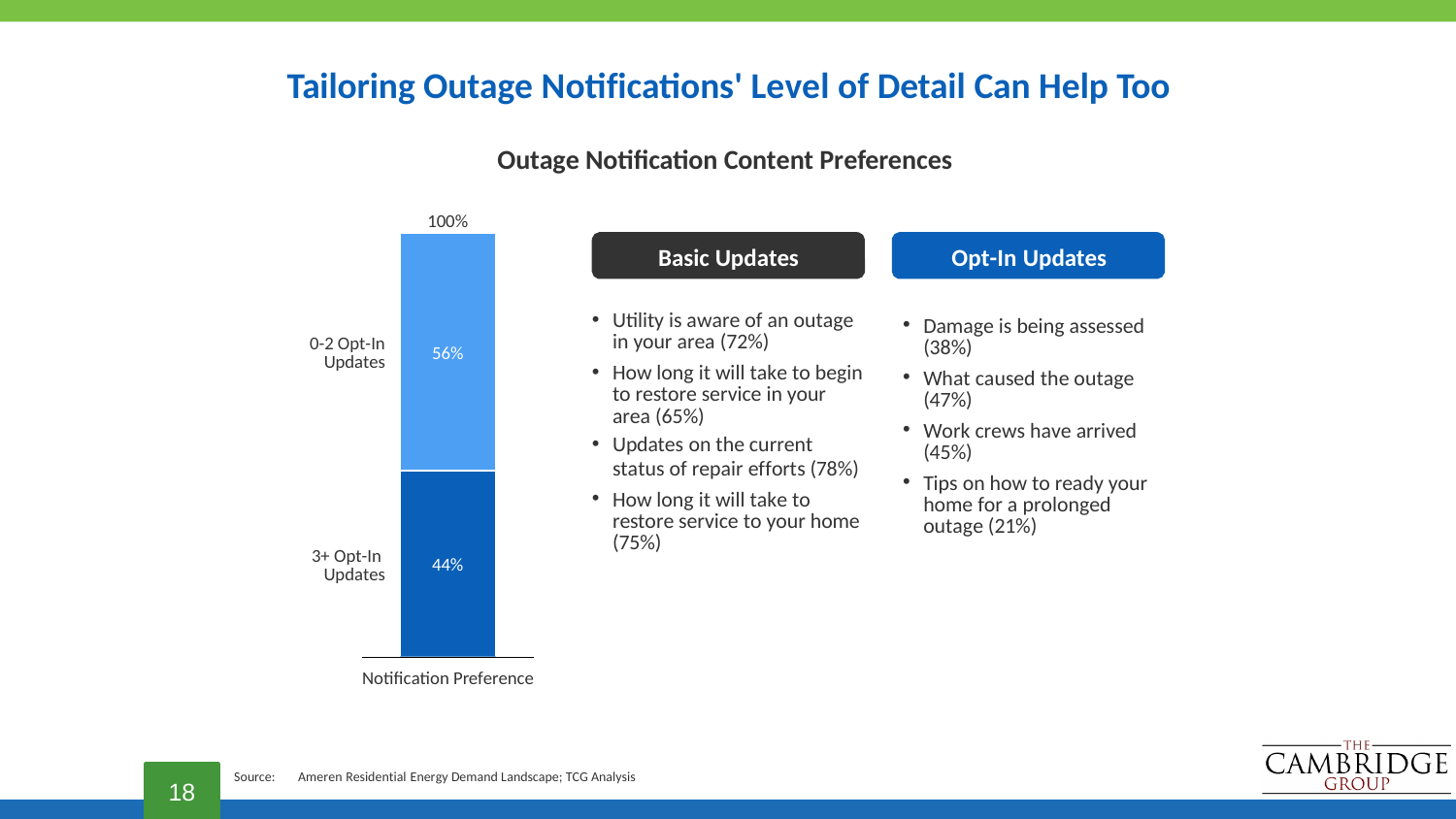

# Tailoring Outage Notifications' Level of Detail Can Help Too
Outage Notification Content Preferences
100%

Basic Updates
Opt-In Updates
Utility is aware of an outage in your area (72%)
How long it will take to begin to restore service in your area (65%)
Updates on the current
status of repair efforts (78%)
How long it will take to restore service to your home (75%)
Damage is being assessed (38%)
What caused the outage (47%)
Work crews have arrived (45%)
Tips on how to ready your home for a prolonged outage (21%)
0-2 Opt-In
56%
Updates

3+ Opt-In
44%
Updates

Notification Preference
18
Source:
Ameren Residential Energy Demand Landscape; TCG Analysis